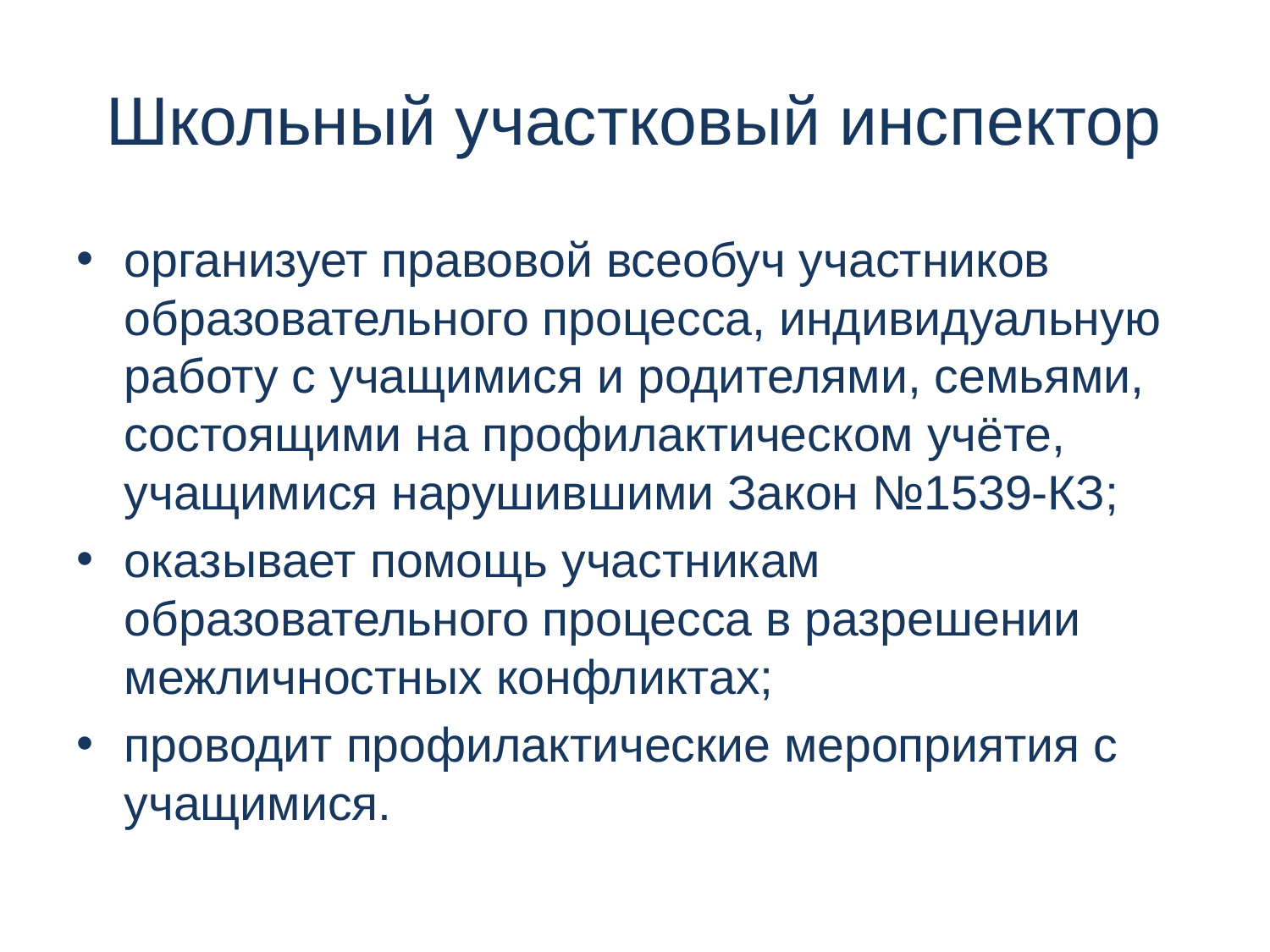

# Школьный участковый инспектор
организует правовой всеобуч участников образовательного процесса, индивидуальную работу с учащимися и родителями, семьями, состоящими на профилактическом учёте, учащимися нарушившими Закон №1539-КЗ;
оказывает помощь участникам образовательного процесса в разрешении межличностных конфликтах;
проводит профилактические мероприятия с учащимися.